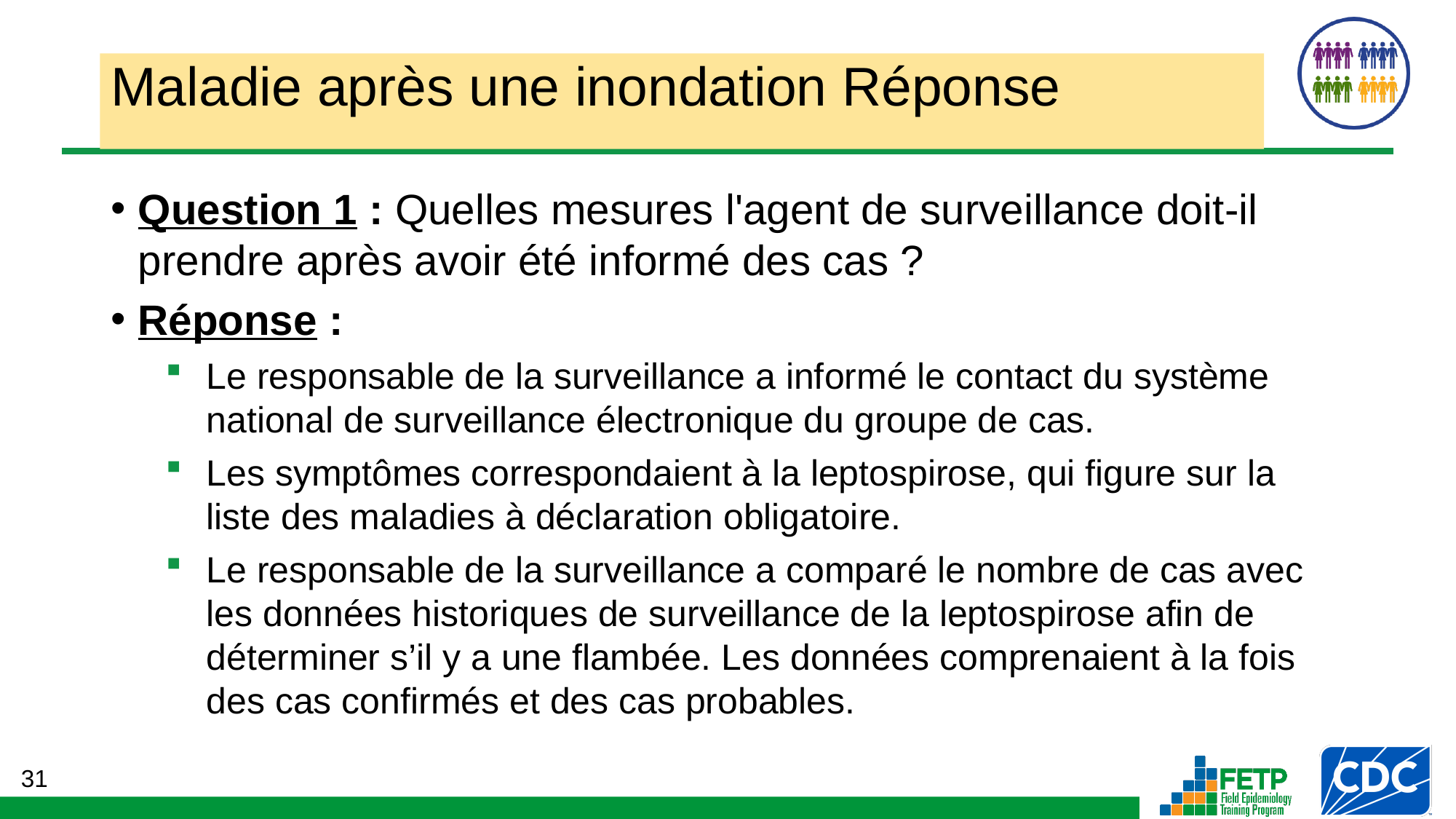

# Maladie après une inondation Réponse
Question 1 : Quelles mesures l'agent de surveillance doit-il prendre après avoir été informé des cas ?
Réponse :
Le responsable de la surveillance a informé le contact du système national de surveillance électronique du groupe de cas.
Les symptômes correspondaient à la leptospirose, qui figure sur la liste des maladies à déclaration obligatoire.
Le responsable de la surveillance a comparé le nombre de cas avec les données historiques de surveillance de la leptospirose afin de déterminer s’il y a une flambée. Les données comprenaient à la fois des cas confirmés et des cas probables.